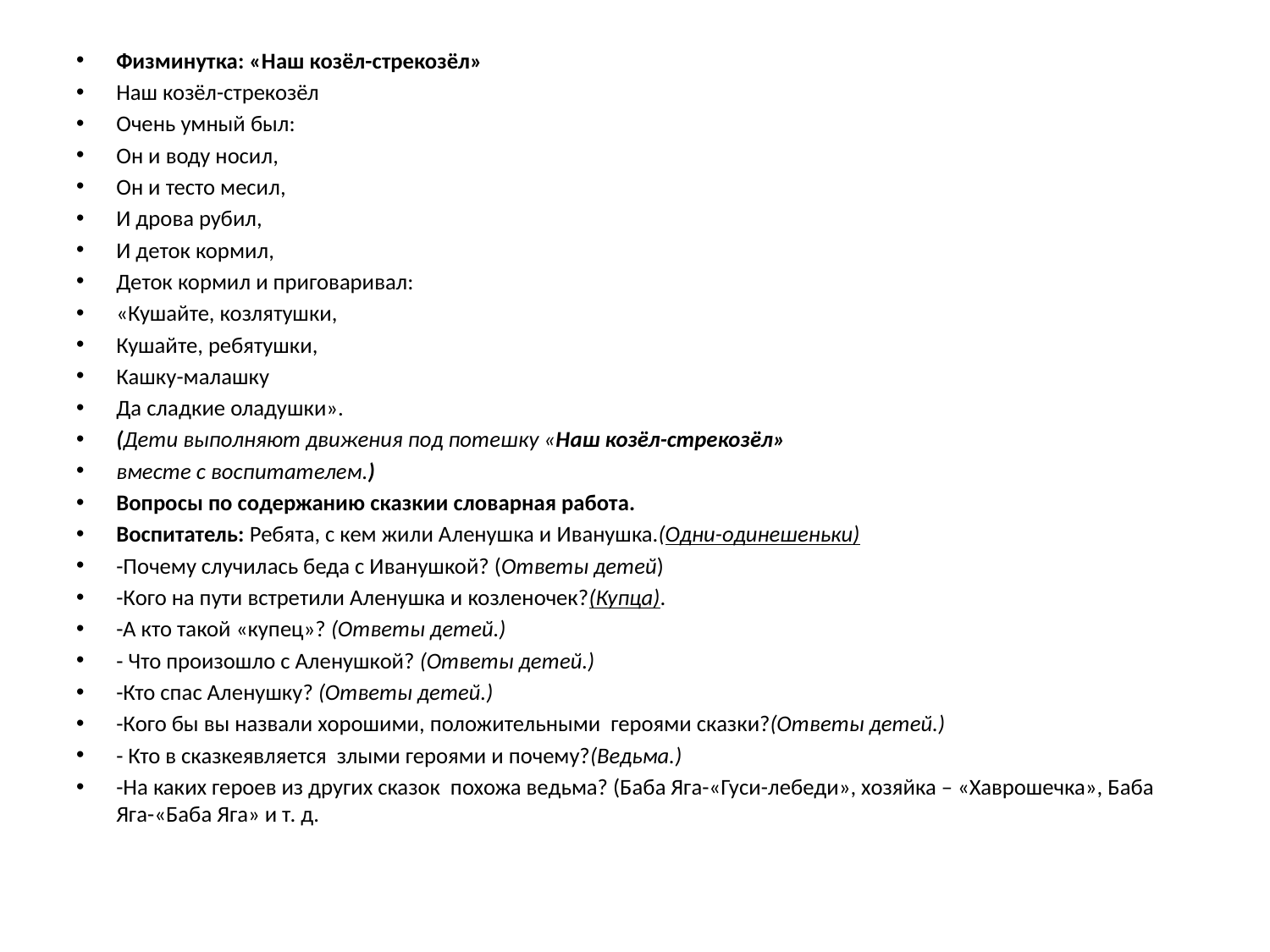

Физминутка: «Наш козёл-стрекозёл»
Наш козёл-стрекозёл
Очень умный был:
Он и воду носил,
Он и тесто месил,
И дрова рубил,
И деток кормил,
Деток кормил и приговаривал:
«Кушайте, козлятушки,
Кушайте, ребятушки,
Кашку-малашку
Да сладкие оладушки».
(Дети выполняют движения под потешку «Наш козёл-стрекозёл»
вместе с воспитателем.)
Вопросы по содержанию сказкии словарная работа.
Воспитатель: Ребята, с кем жили Аленушка и Иванушка.(Одни-одинешеньки)
-Почему случилась беда с Иванушкой? (Ответы детей)
-Кого на пути встретили Аленушка и козленочек?(Купца).
-А кто такой «купец»? (Ответы детей.)
- Что произошло с Аленушкой? (Ответы детей.)
-Кто спас Аленушку? (Ответы детей.)
-Кого бы вы назвали хорошими, положительными  героями сказки?(Ответы детей.)
- Кто в сказкеявляется  злыми героями и почему?(Ведьма.)
-На каких героев из других сказок  похожа ведьма? (Баба Яга-«Гуси-лебеди», хозяйка – «Хаврошечка», Баба Яга-«Баба Яга» и т. д.